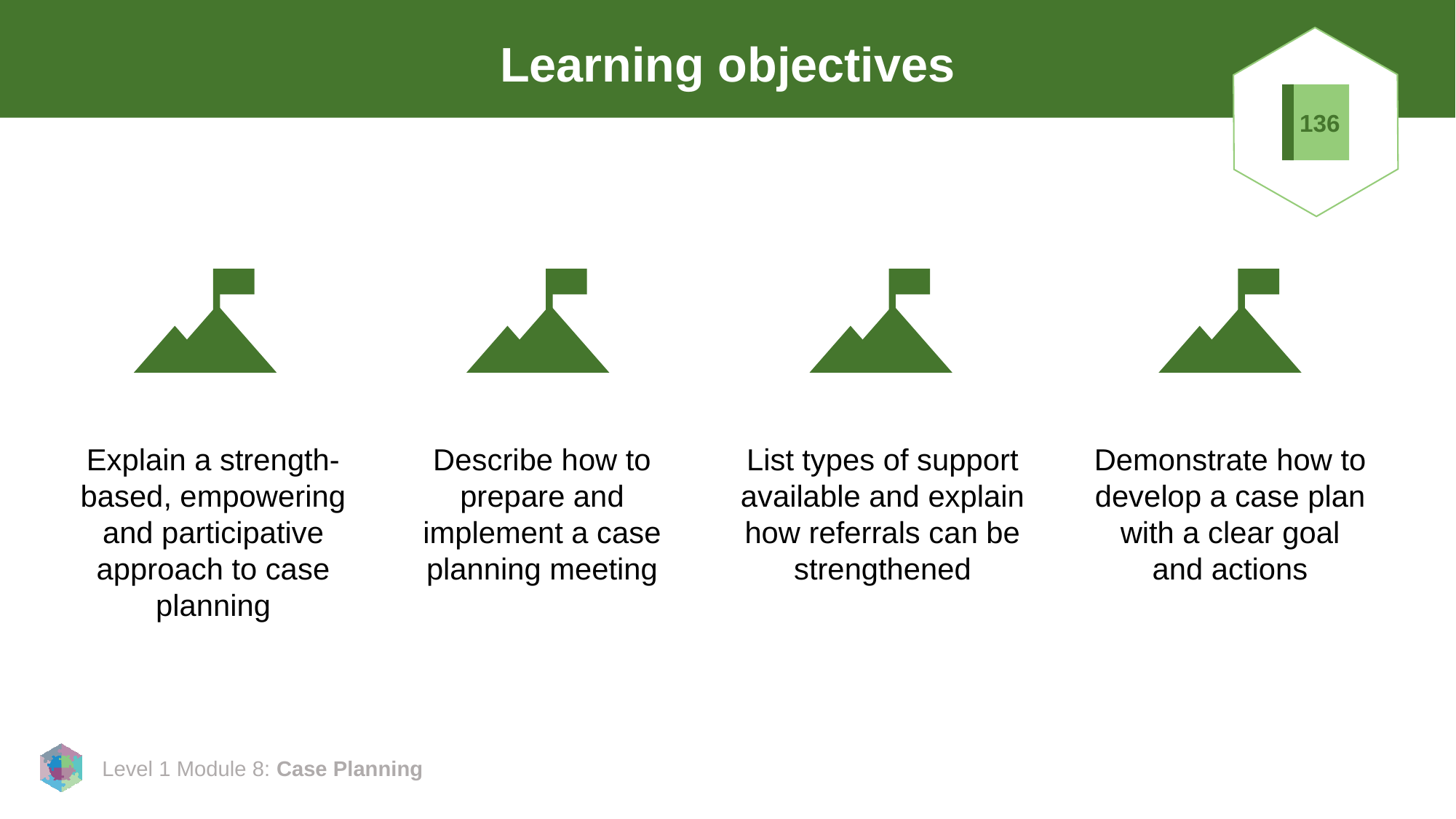

# Learning objectives

136

Explain a strength-based, empowering and participative approach to case planning
Describe how to prepare and implement a case planning meeting
List types of support available and explain how referrals can be strengthened
Demonstrate how to develop a case plan with a clear goal and actions